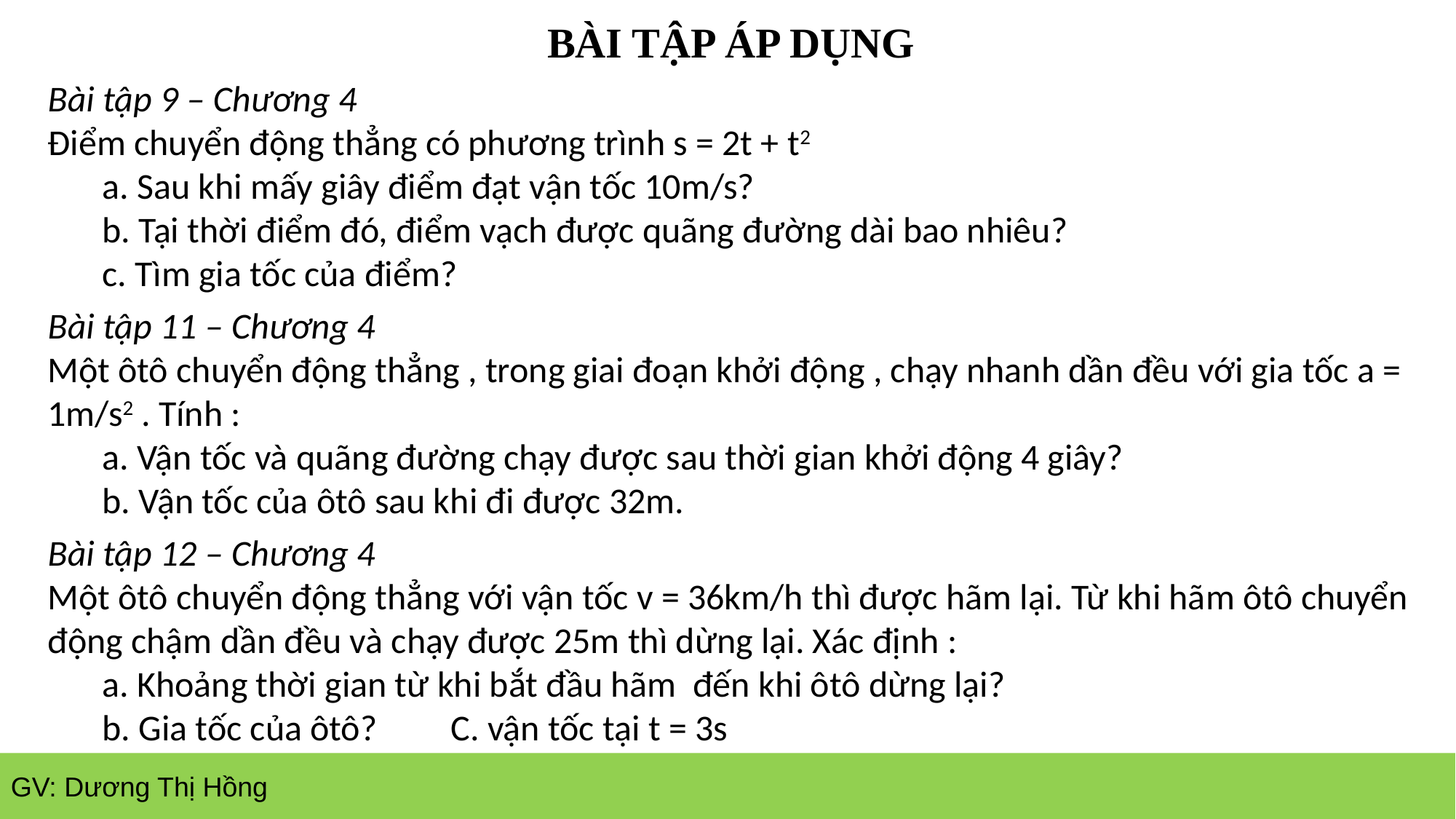

BÀI TẬP ÁP DỤNG
Bài tập 9 – Chương 4
Điểm chuyển động thẳng có phương trình s = 2t + t2
a. Sau khi mấy giây điểm đạt vận tốc 10m/s?
b. Tại thời điểm đó, điểm vạch được quãng đường dài bao nhiêu?
c. Tìm gia tốc của điểm?
Bài tập 11 – Chương 4
Một ôtô chuyển động thẳng , trong giai đoạn khởi động , chạy nhanh dần đều với gia tốc a = 1m/s2 . Tính :
a. Vận tốc và quãng đường chạy được sau thời gian khởi động 4 giây?
b. Vận tốc của ôtô sau khi đi được 32m.
Bài tập 12 – Chương 4
Một ôtô chuyển động thẳng với vận tốc v = 36km/h thì được hãm lại. Từ khi hãm ôtô chuyển động chậm dần đều và chạy được 25m thì dừng lại. Xác định :
a. Khoảng thời gian từ khi bắt đầu hãm  đến khi ôtô dừng lại?
b. Gia tốc của ôtô?         C. vận tốc tại t = 3s

GV: Dương Thị Hồng
Môn học Cơ kỹ thuật
GV: Dương Thị Hồng